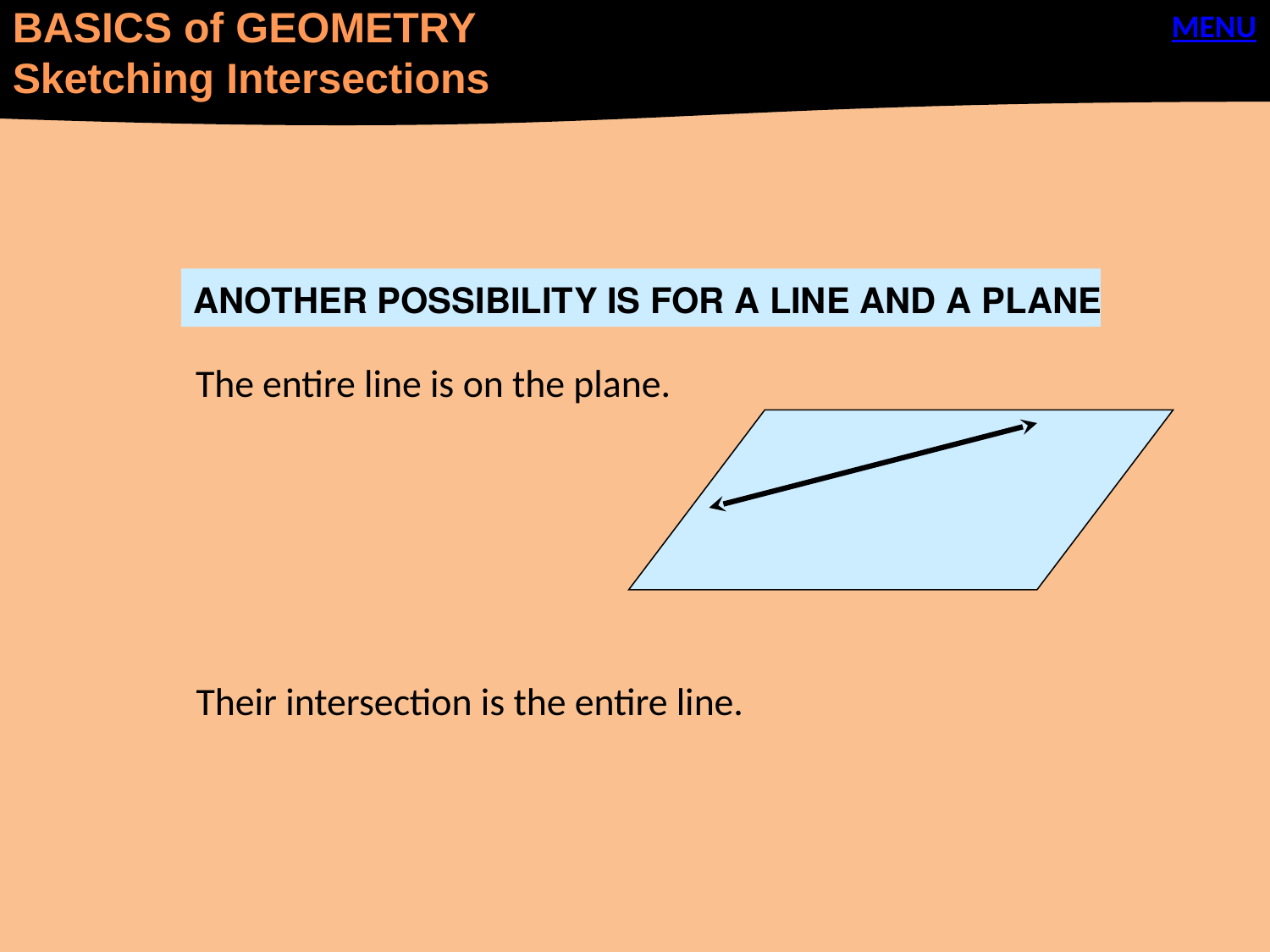

BASICS of GEOMETRY
Sketching Intersections
MENU

ANOTHER POSSIBILITY IS FOR A LINE AND A PLANE
The entire line is on the plane.

Their intersection is the entire line.